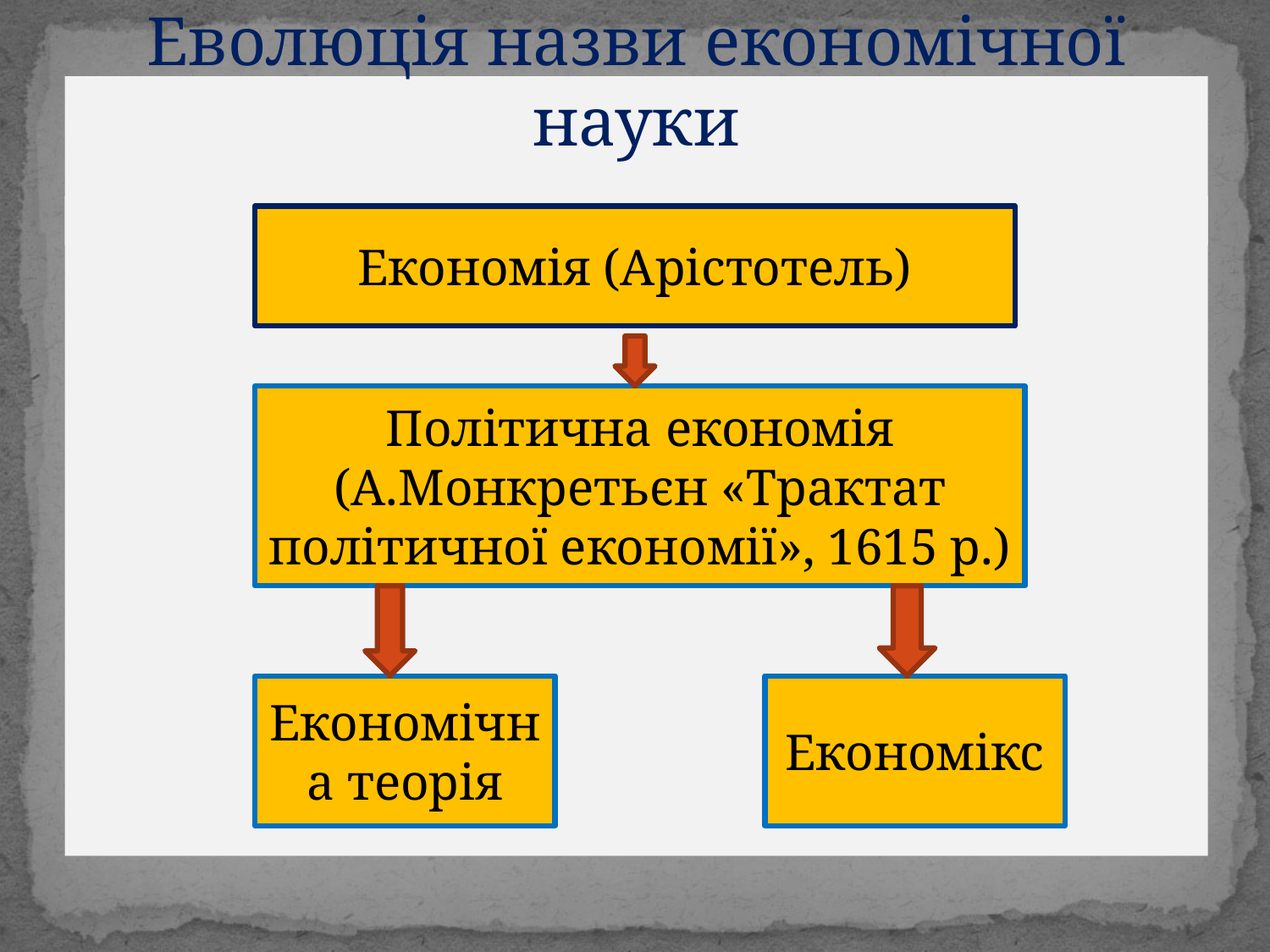

# Еволюція назви економічної науки

Економія (Арістотель)

Політична економія (А.Монкретьєн «Трактат політичної економії», 1615 р.)

Економічна теорія
Економікс